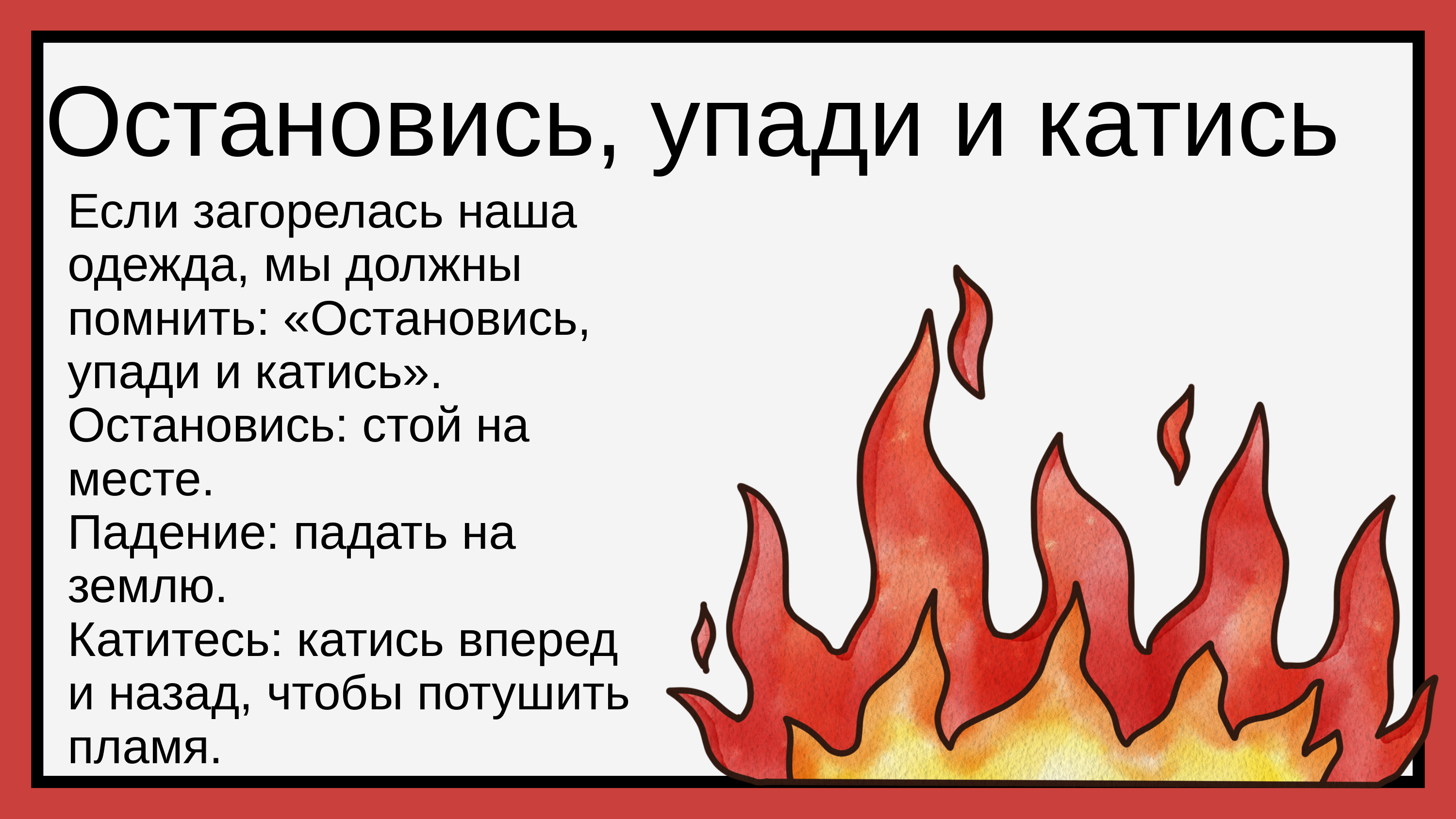

Остановись, упади и катись
Если загорелась наша одежда, мы должны помнить: «Остановись, упади и катись». Остановись: стой на месте.
Падение: падать на землю.
Катитесь: катись вперед и назад, чтобы потушить пламя.